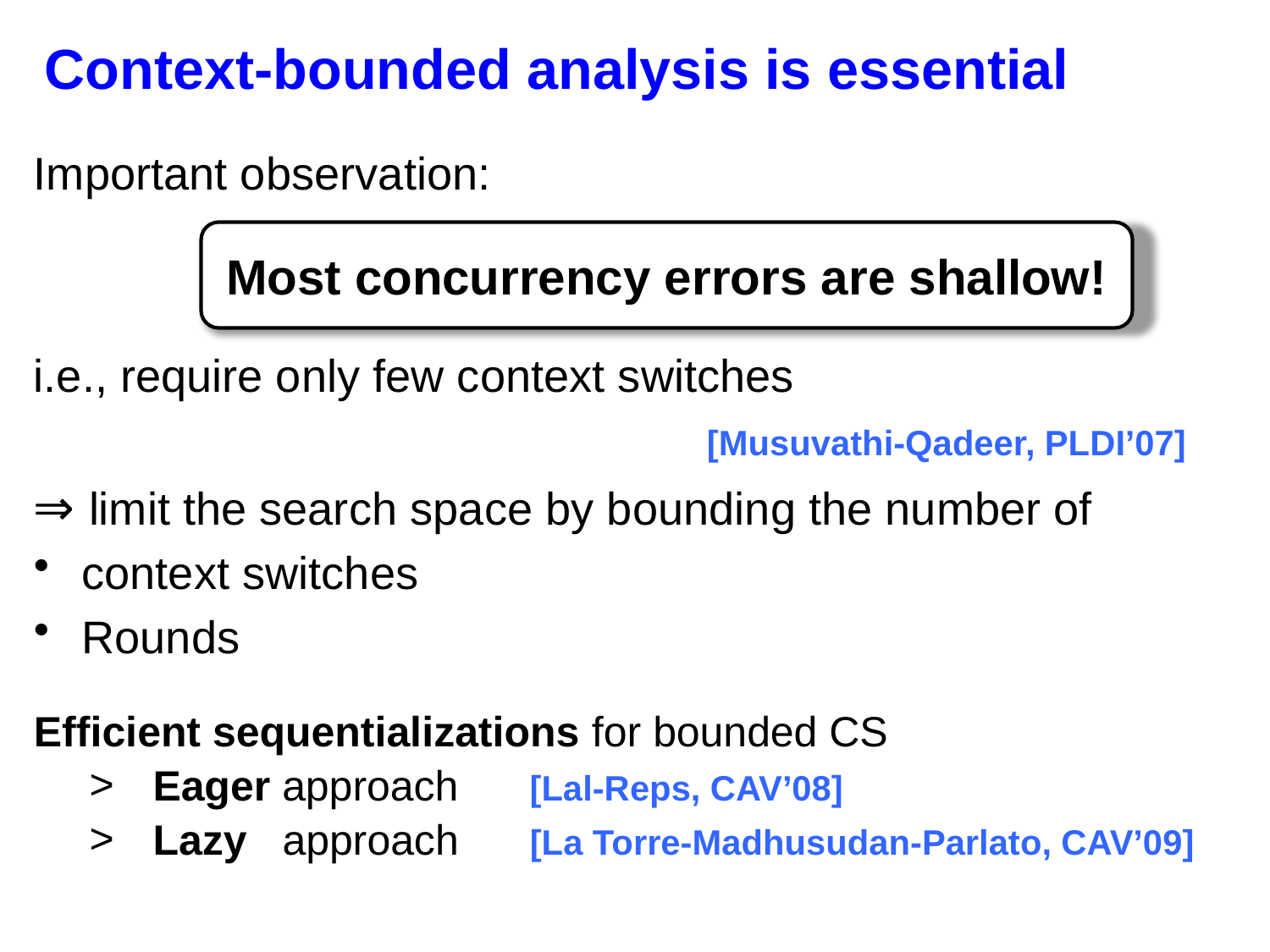

# Context-bounded analysis is essential
Important observation:

i.e., require only few context switches
                                                     [Musuvathi-Qadeer, PLDI’07]
⇒ limit the search space by bounding the number of
context switches
Rounds

Efficient sequentializations for bounded CS
Eager approach      [Lal-Reps, CAV’08]
Lazy   approach      [La Torre-Madhusudan-Parlato, CAV’09]

Most concurrency errors are shallow!